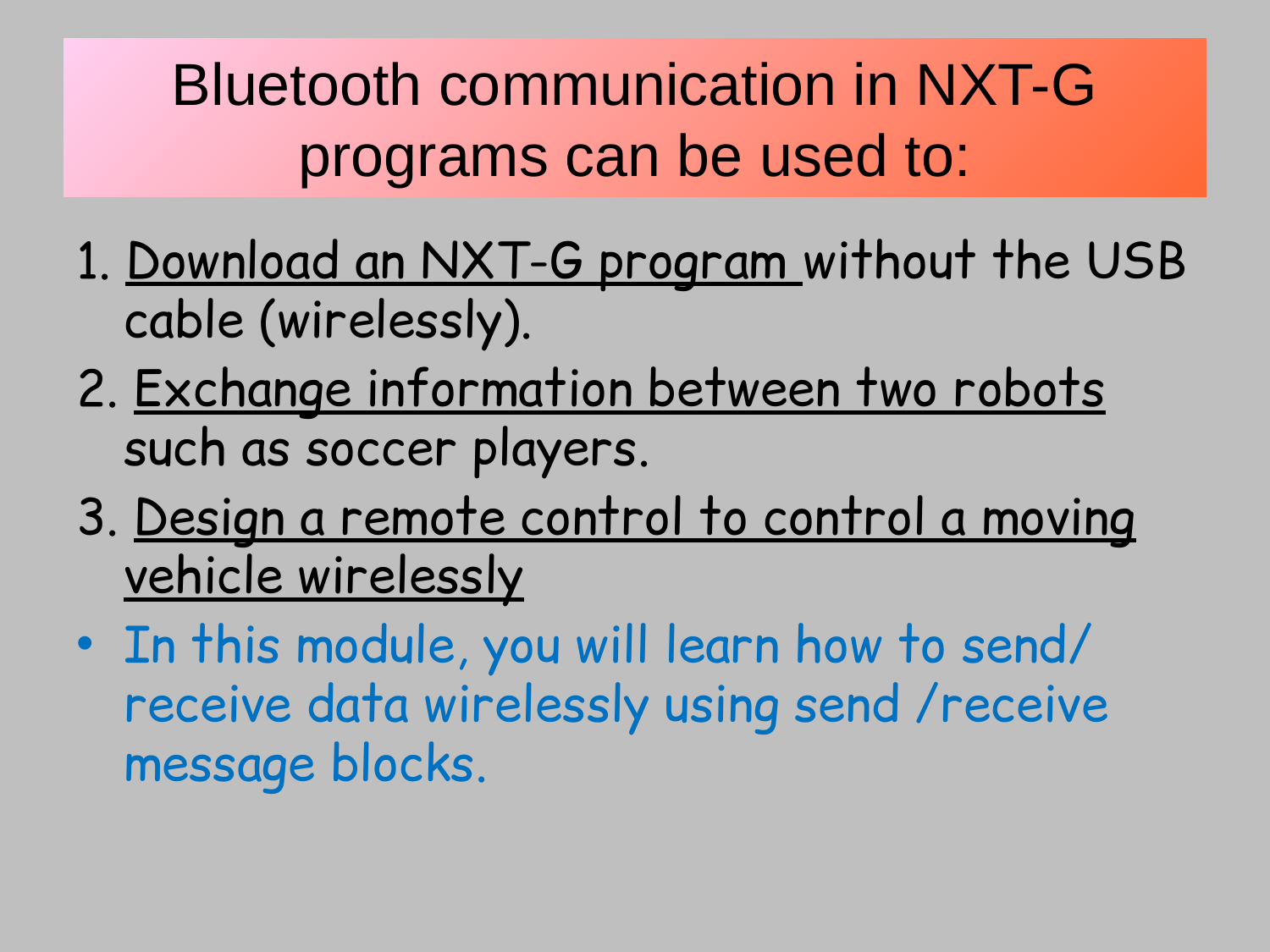

# Bluetooth communication in NXT-G programs can be used to:
1. Download an NXT-G program without the USB cable (wirelessly).
2. Exchange information between two robots such as soccer players.
3. Design a remote control to control a moving vehicle wirelessly
In this module, you will learn how to send/ receive data wirelessly using send /receive message blocks.